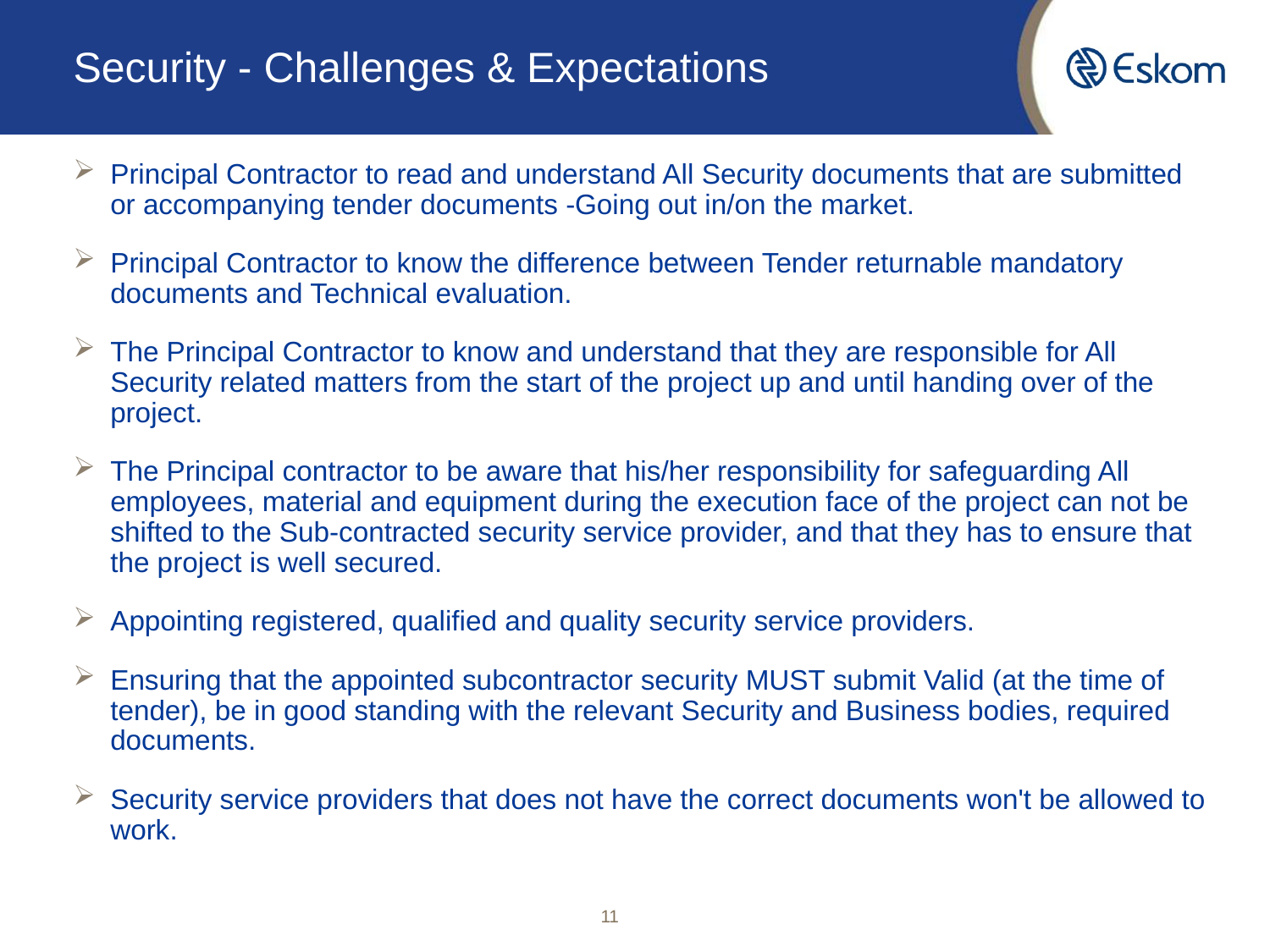

# Security - Challenges & Expectations
Principal Contractor to read and understand All Security documents that are submitted or accompanying tender documents -Going out in/on the market.
Principal Contractor to know the difference between Tender returnable mandatory documents and Technical evaluation.
The Principal Contractor to know and understand that they are responsible for All Security related matters from the start of the project up and until handing over of the project.
The Principal contractor to be aware that his/her responsibility for safeguarding All employees, material and equipment during the execution face of the project can not be shifted to the Sub-contracted security service provider, and that they has to ensure that the project is well secured.
Appointing registered, qualified and quality security service providers.
Ensuring that the appointed subcontractor security MUST submit Valid (at the time of tender), be in good standing with the relevant Security and Business bodies, required documents.
Security service providers that does not have the correct documents won't be allowed to work.
11